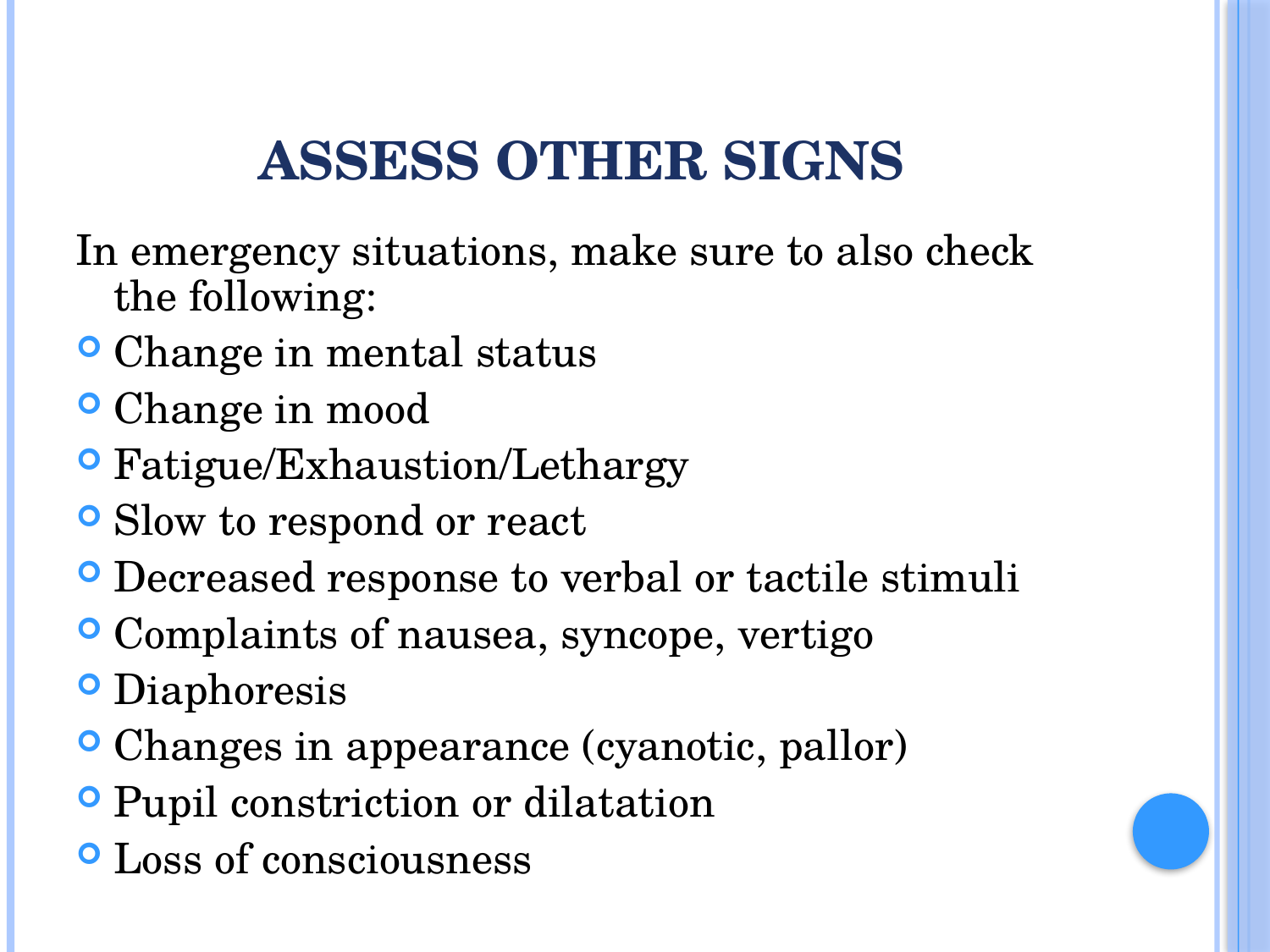

# Assess Other Signs
In emergency situations, make sure to also check the following:
Change in mental status
Change in mood
Fatigue/Exhaustion/Lethargy
Slow to respond or react
Decreased response to verbal or tactile stimuli
Complaints of nausea, syncope, vertigo
Diaphoresis
Changes in appearance (cyanotic, pallor)
Pupil constriction or dilatation
Loss of consciousness